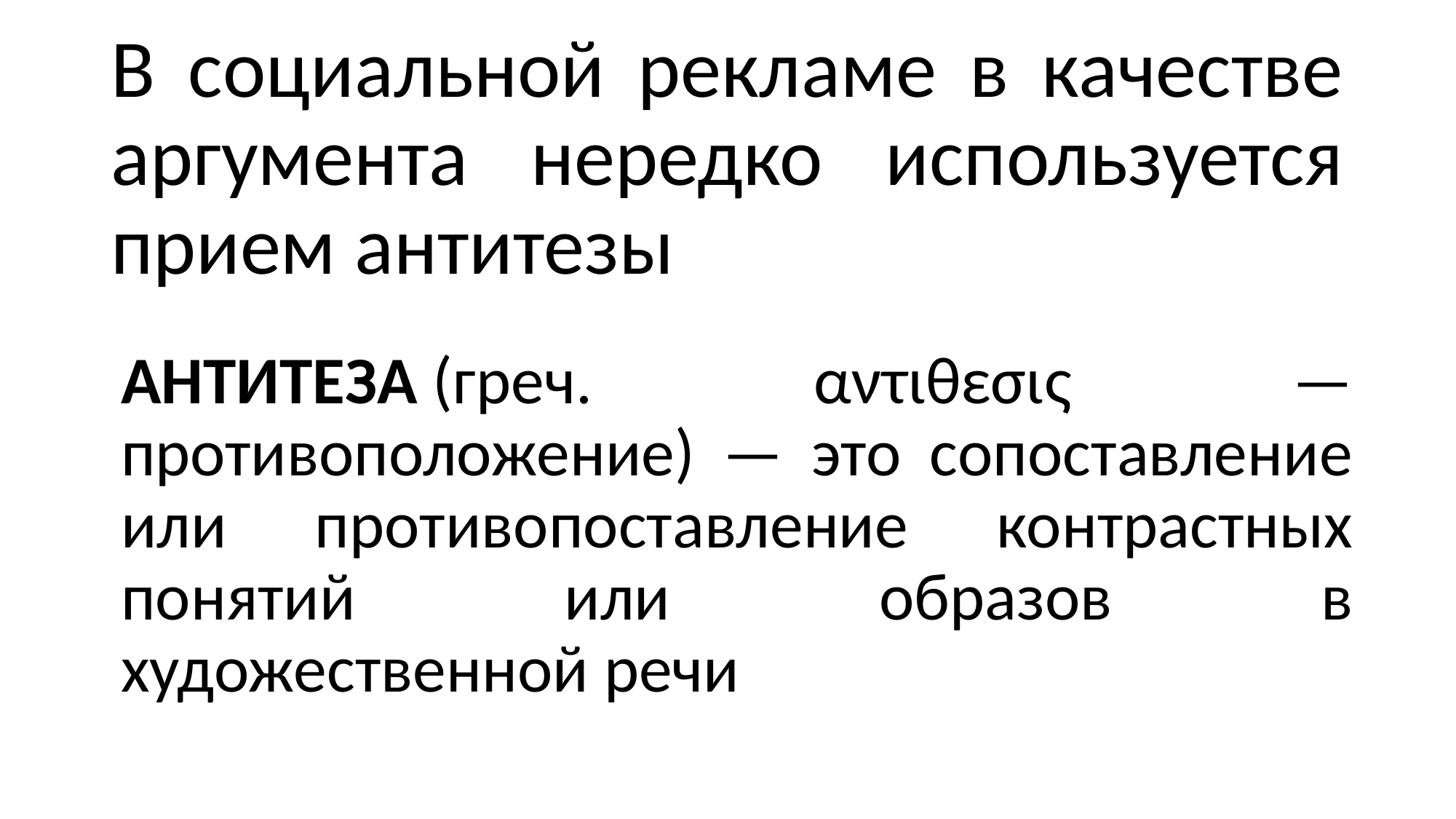

# В социальной рекламе в качестве аргумента нередко используется прием антитезы
АНТИТЕЗА (греч. αντιθεσις — противоположение) — это сопоставление или противопоставление контрастных понятий или образов в художественной речи